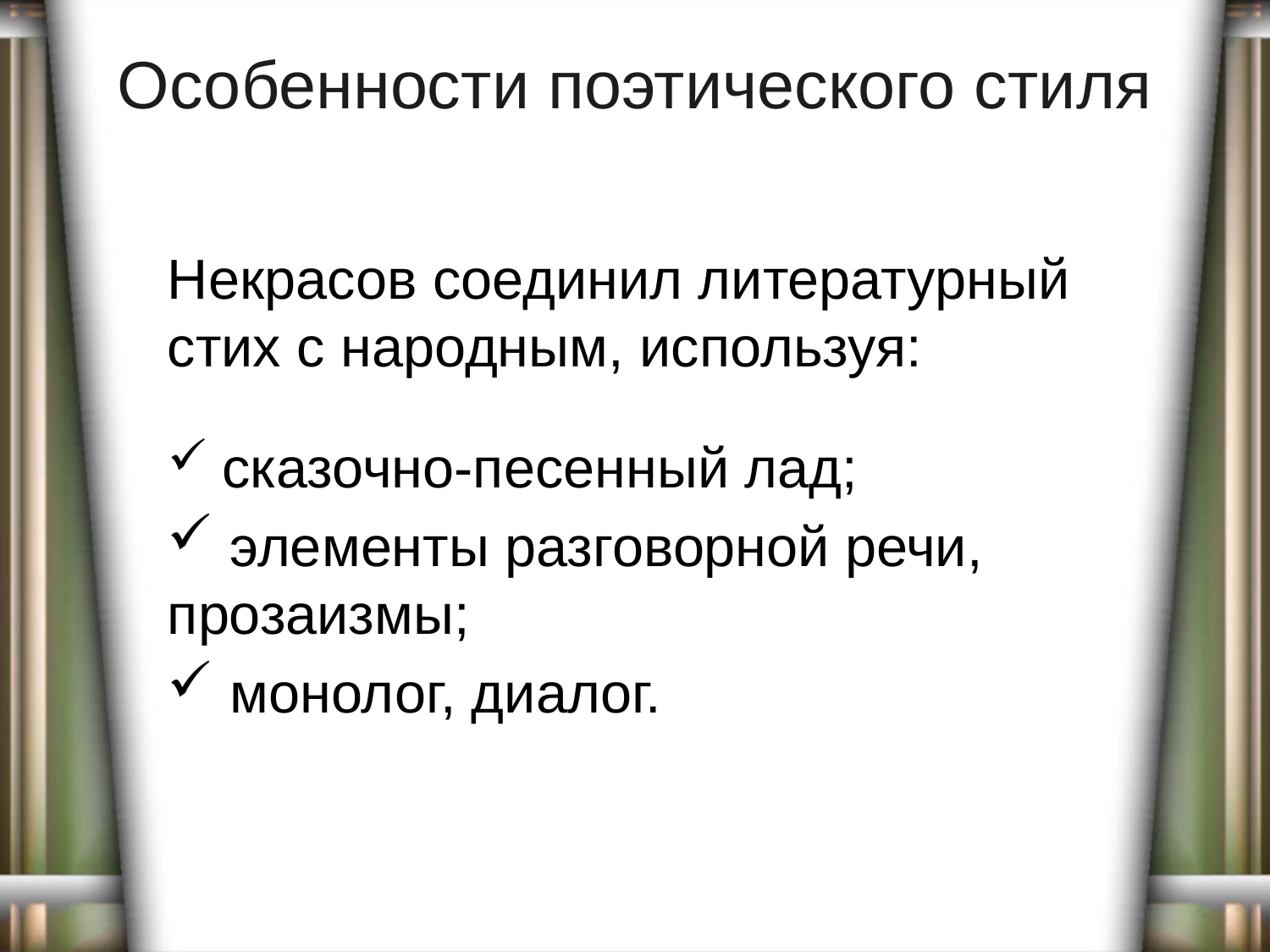

# Особенности поэтического стиля
Некрасов соединил литературный стих с народным, используя:
 сказочно-песенный лад;
 элементы разговорной речи, прозаизмы;
 монолог, диалог.